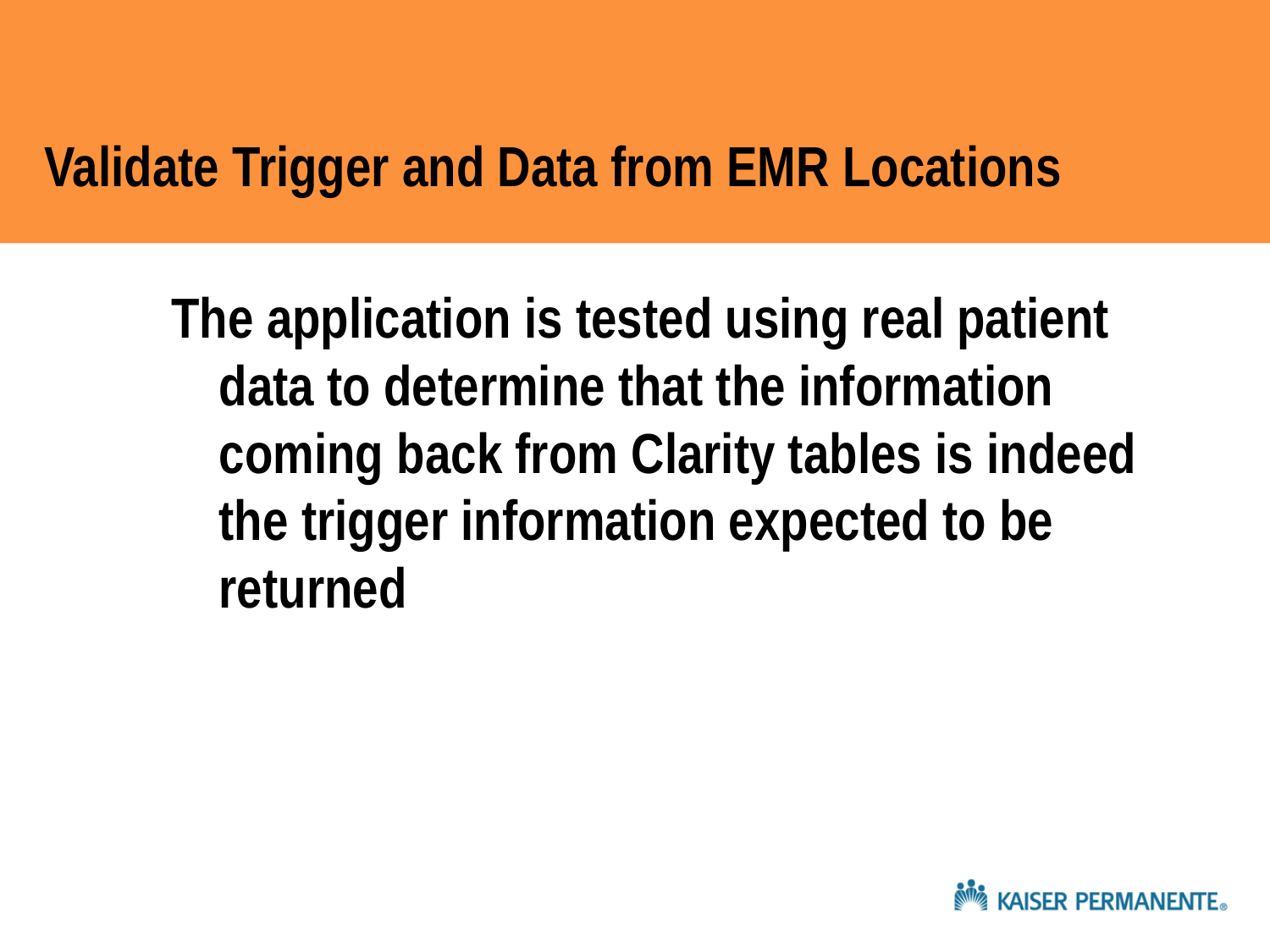

# Validate Trigger and Data from EMR Locations
The application is tested using real patient data to determine that the information coming back from Clarity tables is indeed the trigger information expected to be returned